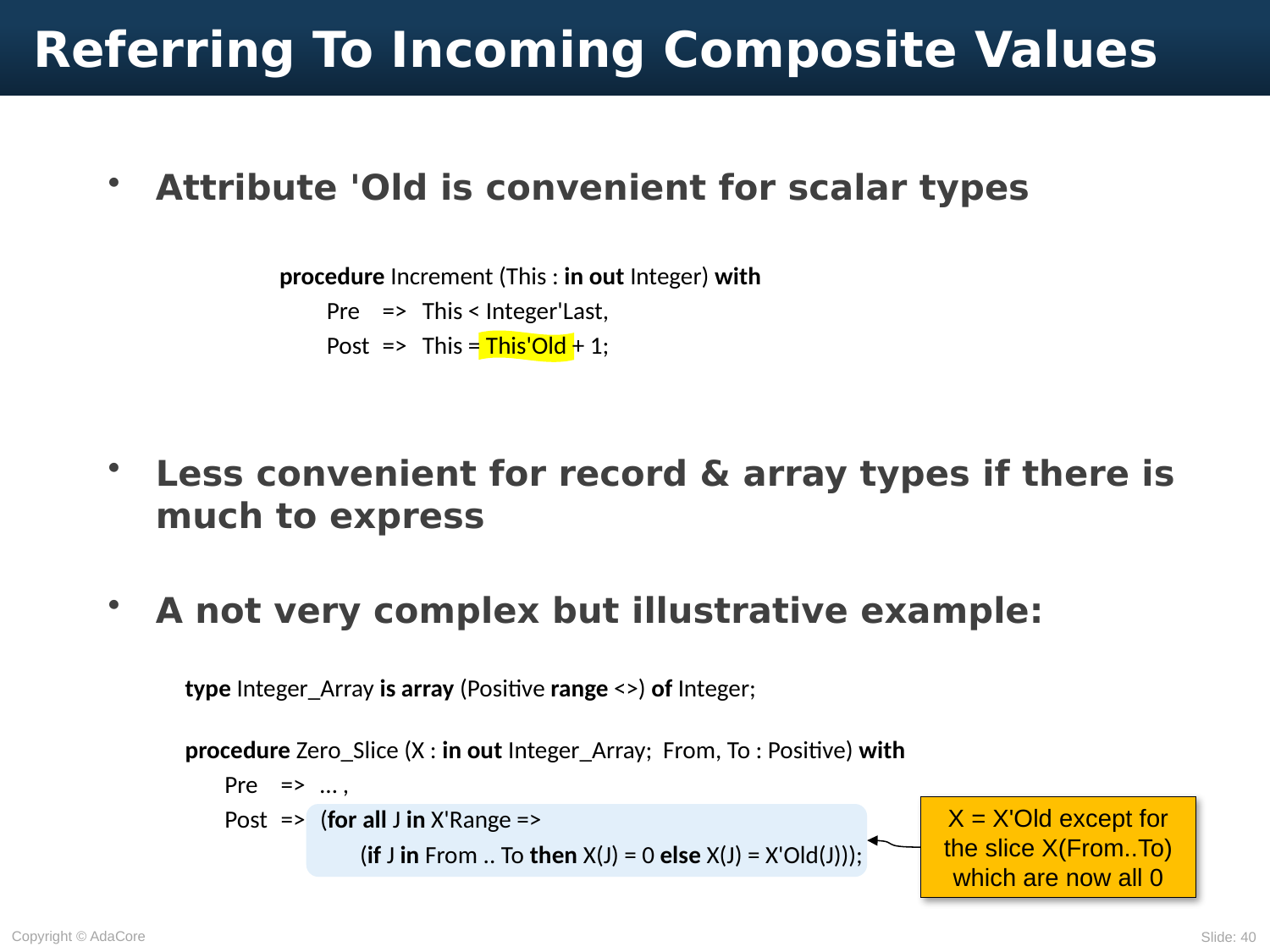

# Referring To Incoming Composite Values
Attribute 'Old is convenient for scalar types

Less convenient for record & array types if there is much to express
A not very complex but illustrative example:
procedure Increment (This : in out Integer) with
	Pre	=>	This < Integer'Last,
	Post	=>	This = This'Old + 1;

type Integer_Array is array (Positive range <>) of Integer;
procedure Zero_Slice (X : in out Integer_Array;  From, To : Positive) with
	Pre	=>	… ,
	Post	=>	(for all J in X'Range =>
				(if J in From .. To then X(J) = 0 else X(J) = X'Old(J)));
X = X'Old except for the slice X(From..To) which are now all 0